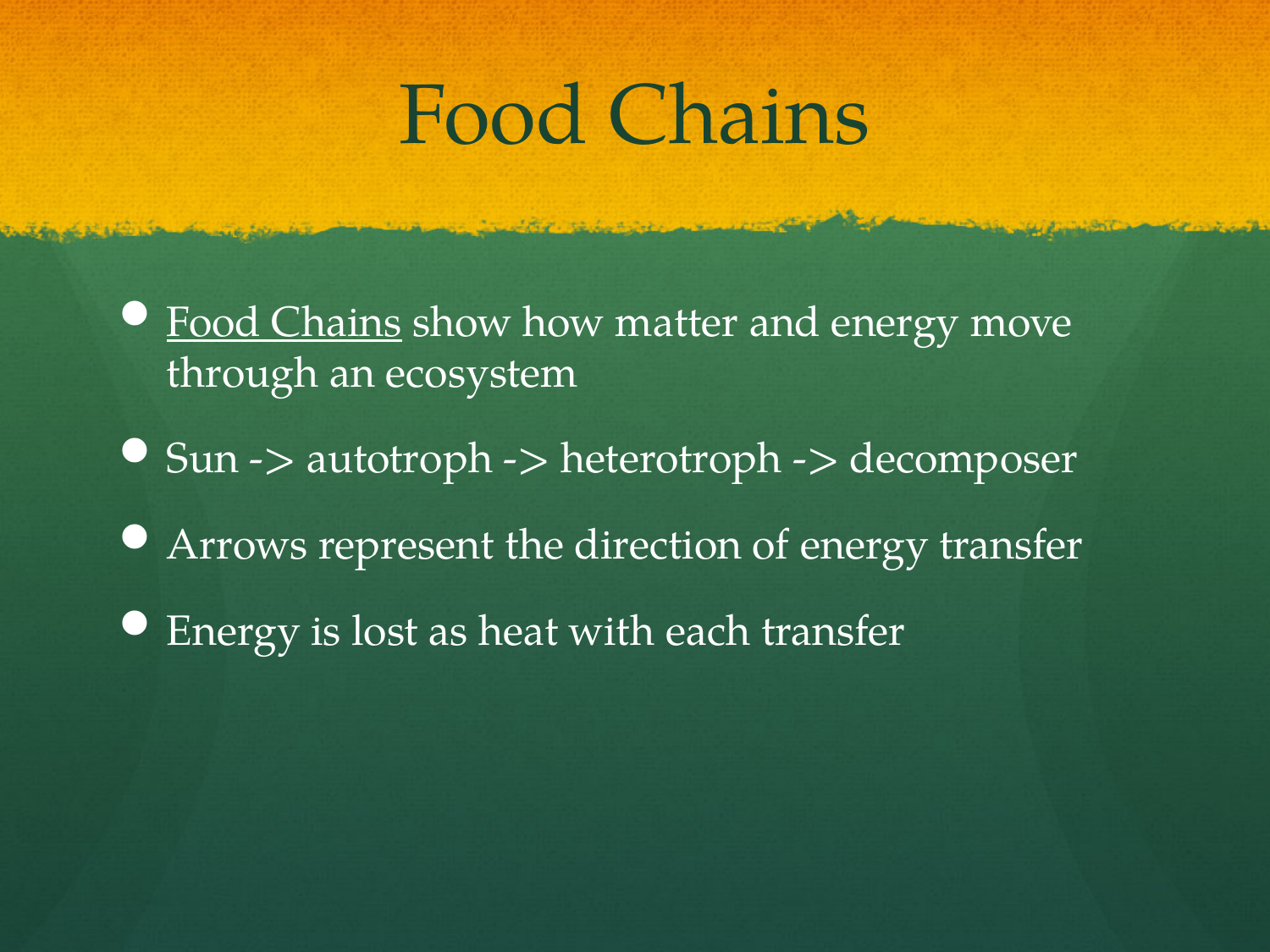

# Food Chains
Food Chains show how matter and energy move through an ecosystem
Sun -> autotroph -> heterotroph -> decomposer
Arrows represent the direction of energy transfer
Energy is lost as heat with each transfer